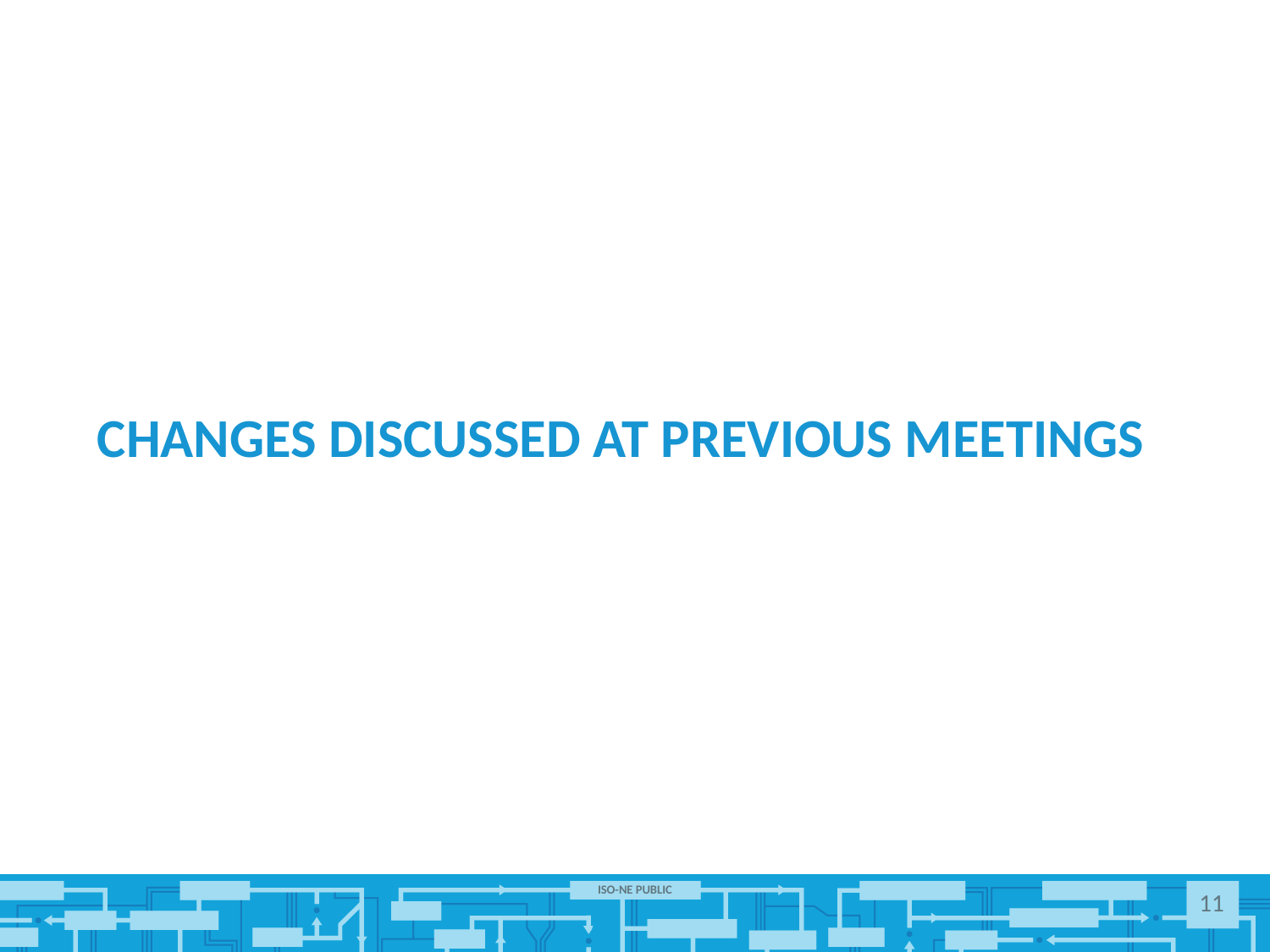

# Changes Discussed At Previous Meetings

11